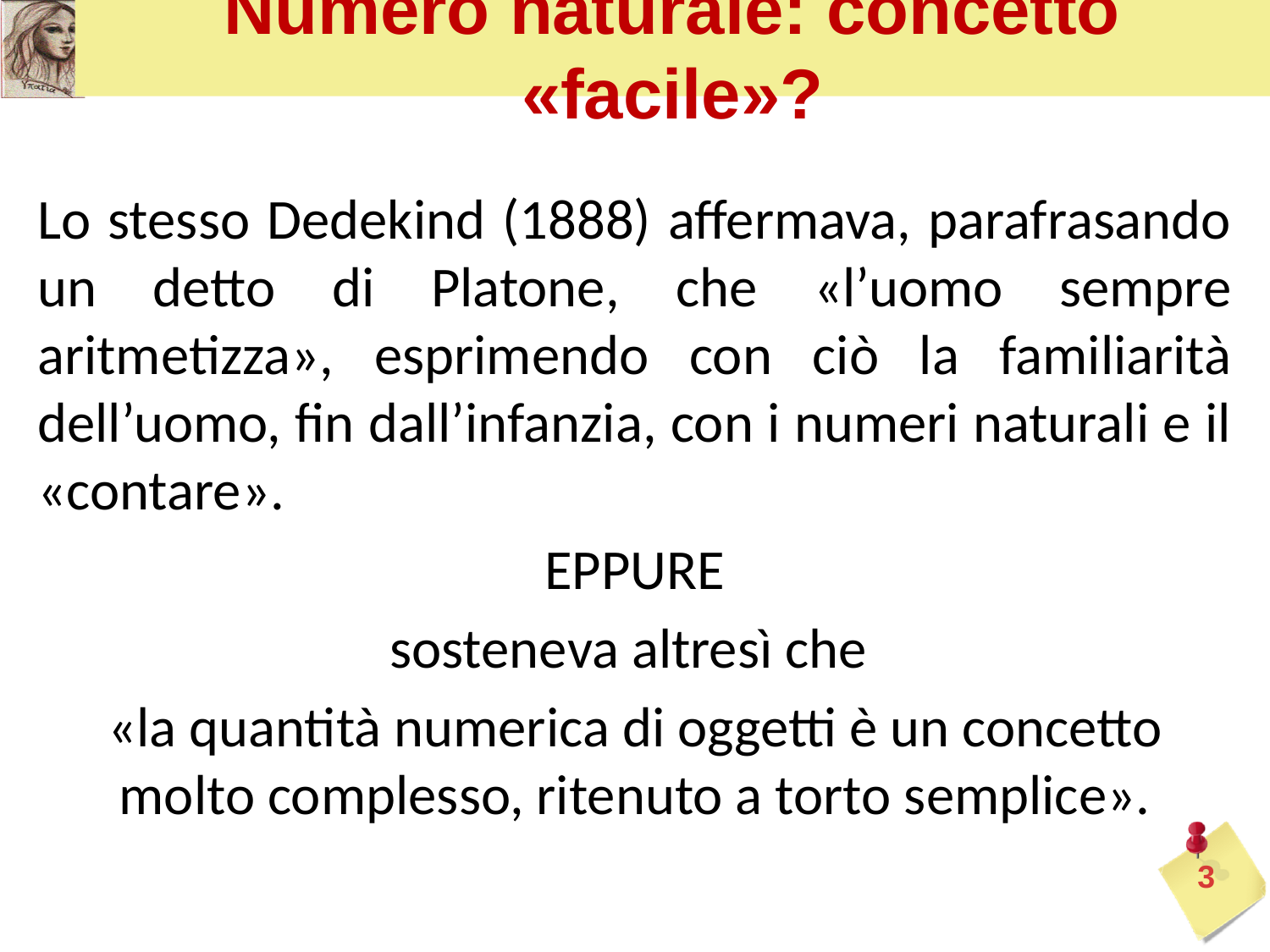

# Numero naturale: concetto «facile»?
Lo stesso Dedekind (1888) affermava, parafrasando un detto di Platone, che «l’uomo sempre aritmetizza», esprimendo con ciò la familiarità dell’uomo, fin dall’infanzia, con i numeri naturali e il «contare».
EPPURE
sosteneva altresì che
«la quantità numerica di oggetti è un concetto molto complesso, ritenuto a torto semplice».